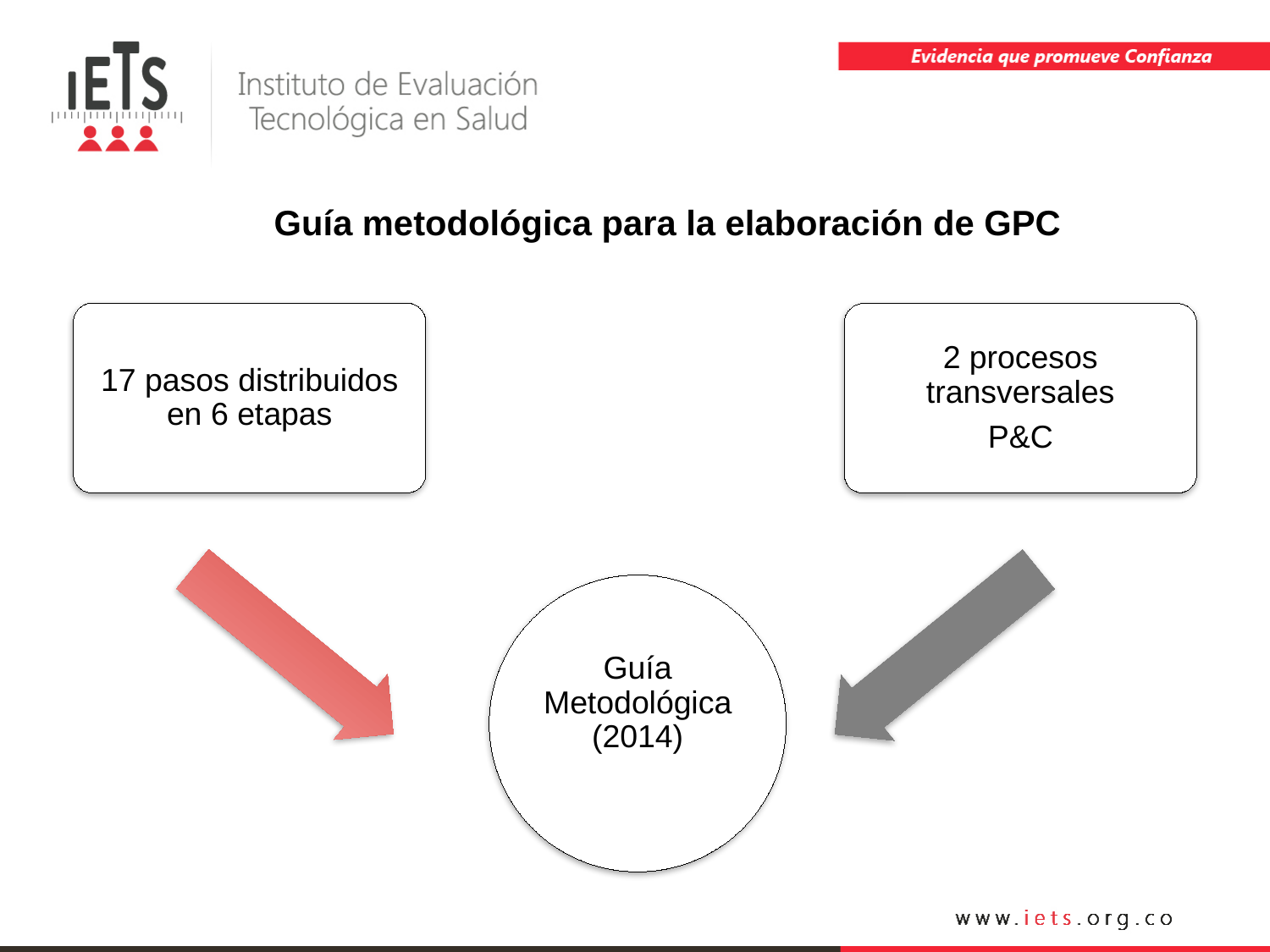

Guía metodológica para la elaboración de GPC

17 pasos distribuidos en 6 etapas

2 procesos transversales
P&C

Guía Metodológica (2014)